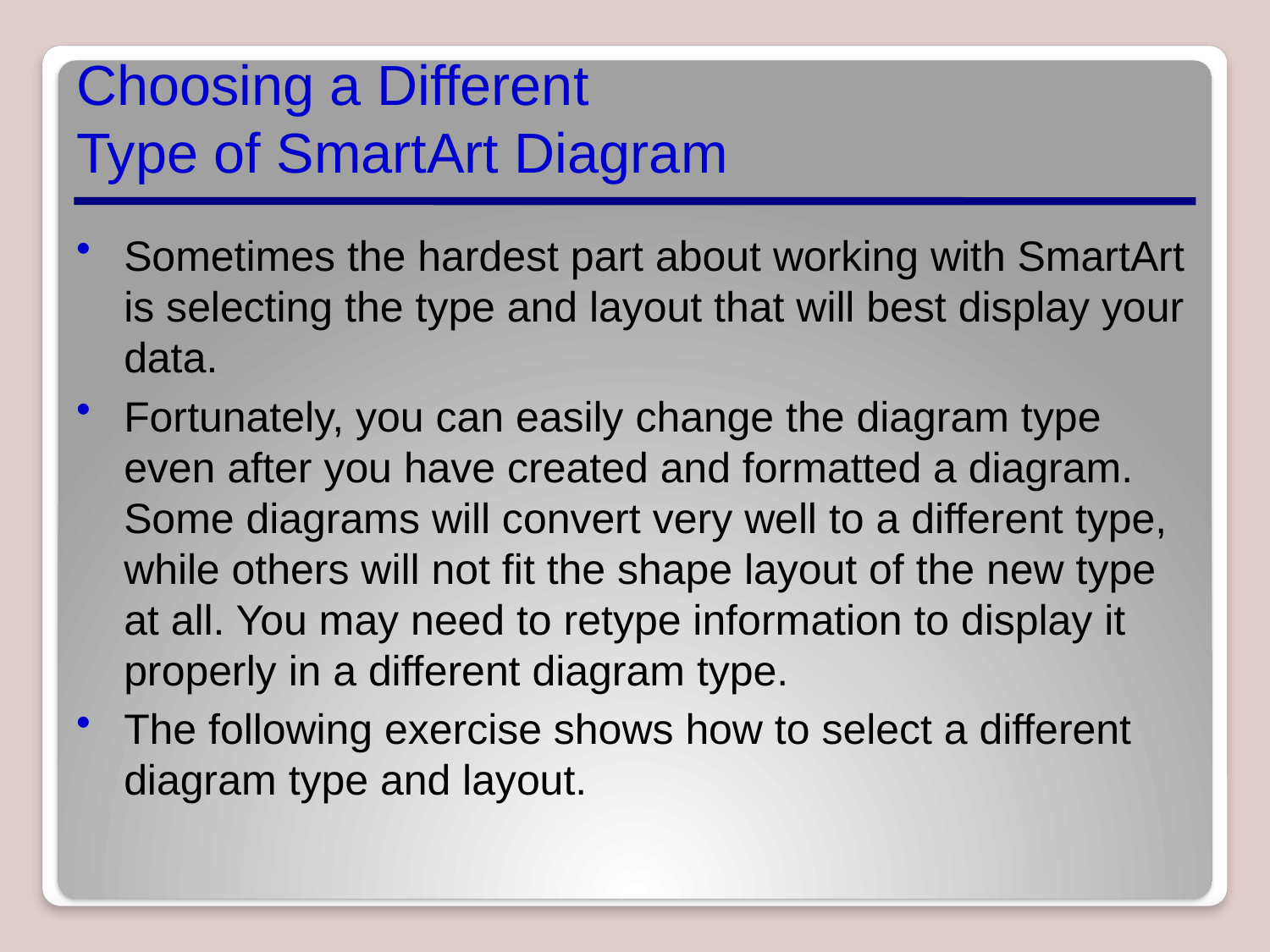

# Choosing a Different Type of SmartArt Diagram
Sometimes the hardest part about working with SmartArt is selecting the type and layout that will best display your data.
Fortunately, you can easily change the diagram type even after you have created and formatted a diagram. Some diagrams will convert very well to a different type, while others will not fit the shape layout of the new type at all. You may need to retype information to display it properly in a different diagram type.
The following exercise shows how to select a different diagram type and layout.